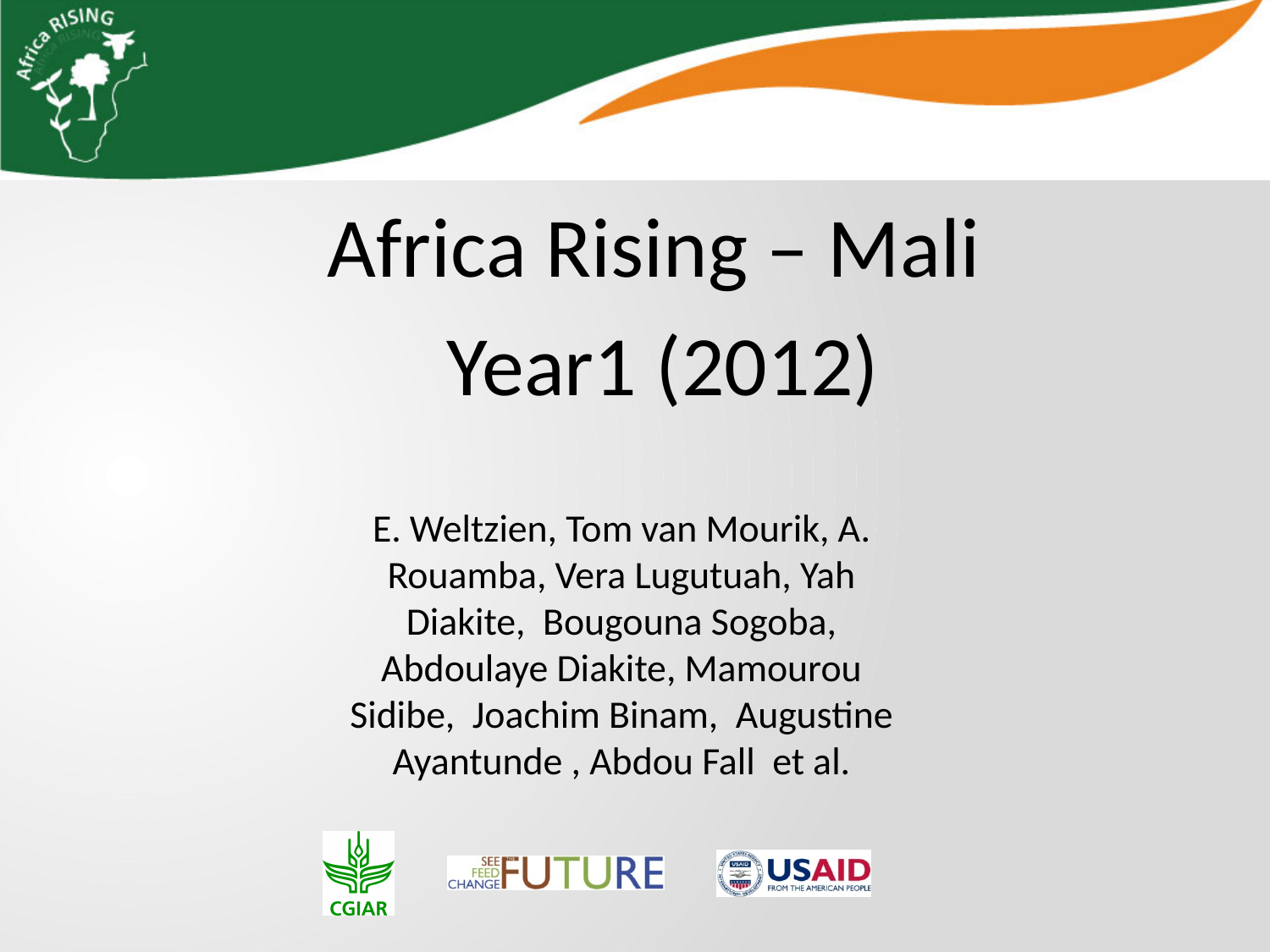

Africa Rising – Mali
Year1 (2012)

E. Weltzien, Tom van Mourik, A. Rouamba, Vera Lugutuah, Yah Diakite,  Bougouna Sogoba, Abdoulaye Diakite, Mamourou Sidibe,  Joachim Binam,  Augustine Ayantunde , Abdou Fall  et al.